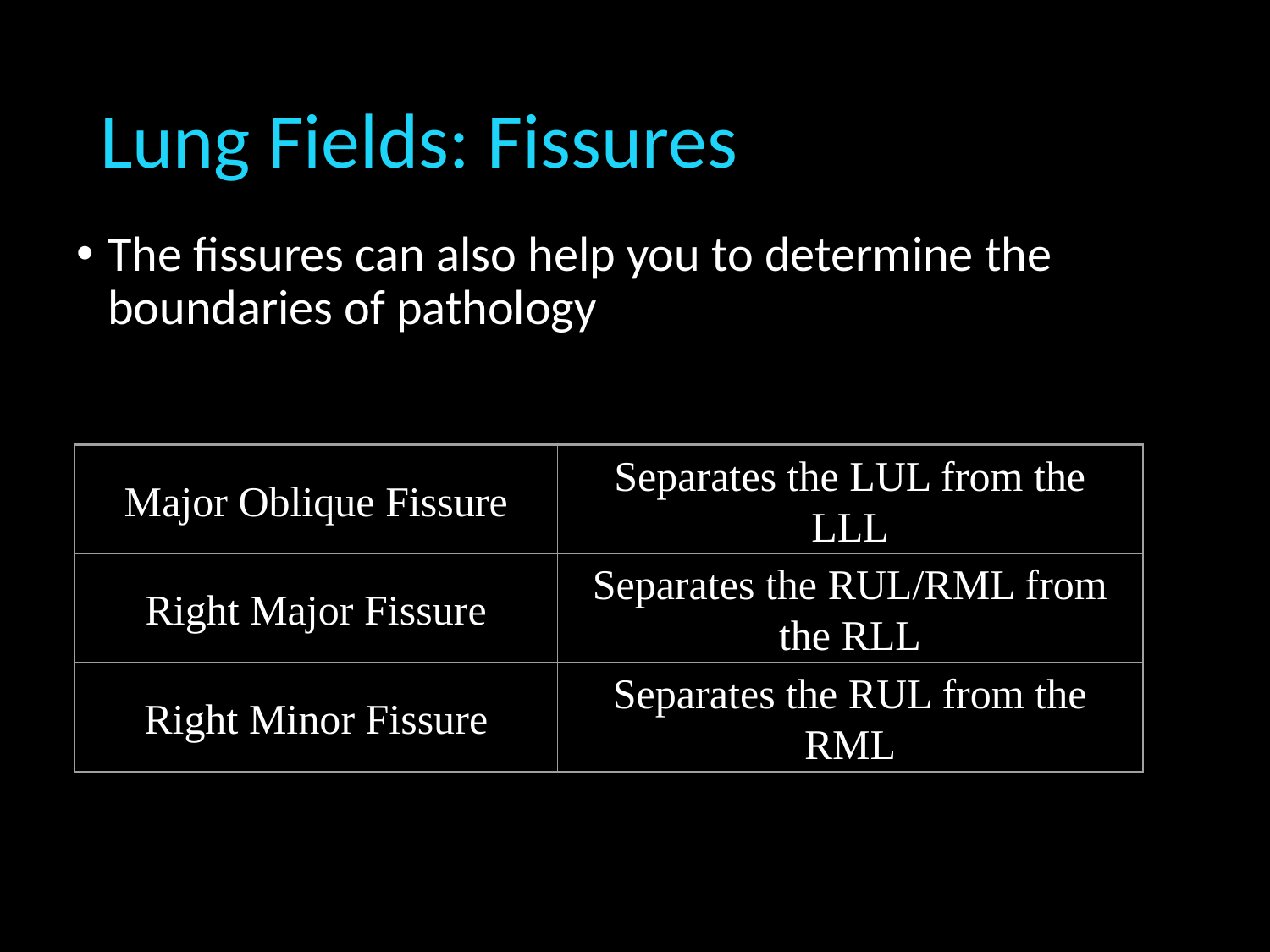

# Lung Fields: Fissures
The fissures can also help you to determine the boundaries of pathology
Major Oblique Fissure

Separates the LUL from the LLL

Right Major Fissure

Separates the RUL/RML from the RLL

Right Minor Fissure

Separates the RUL from the RML